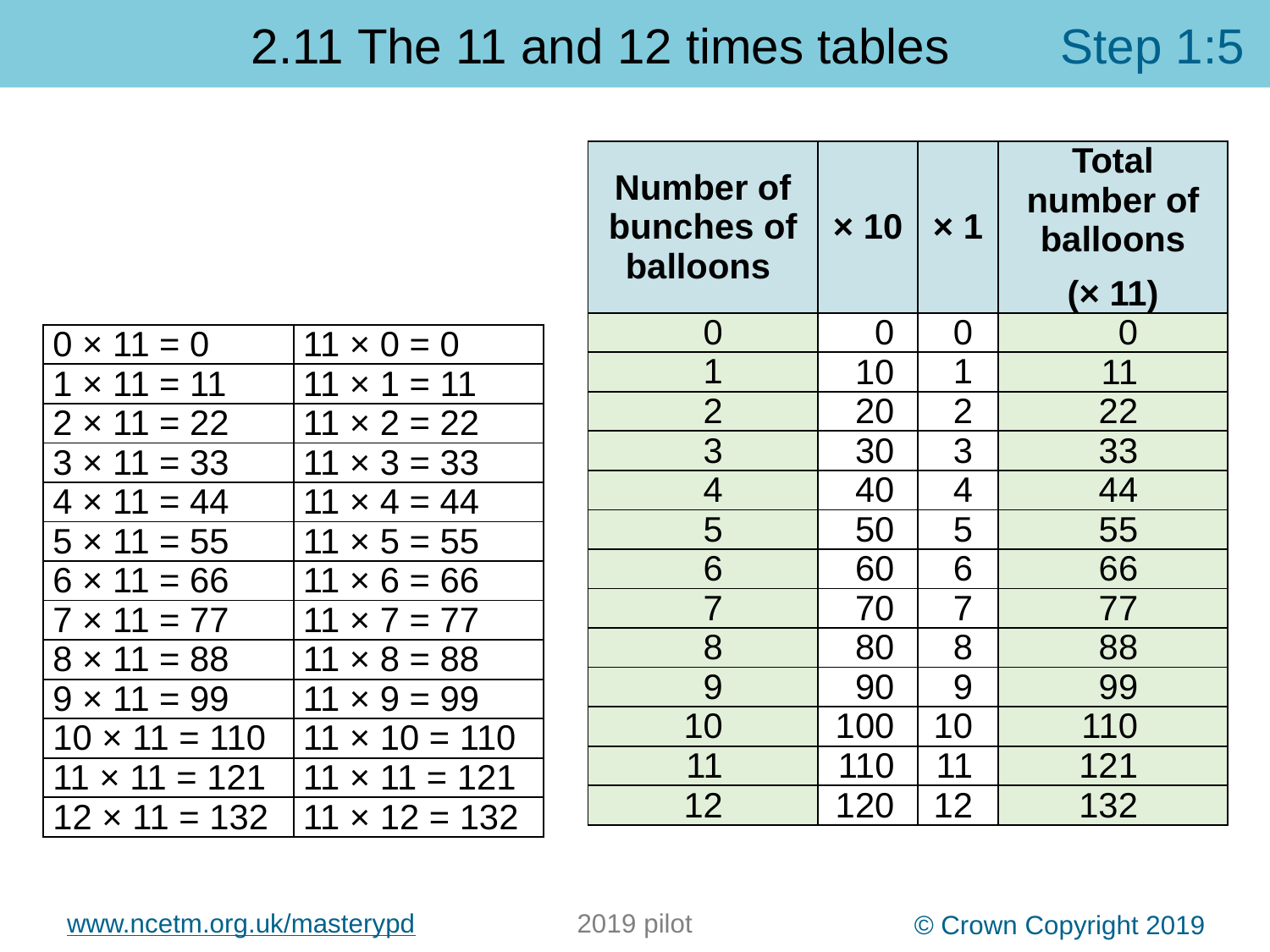

2.11 The 11 and 12 times tables	Step 1:5
| Number of bunches of balloons | × 10 | × 1 | Total number of balloons (× 11) |
| --- | --- | --- | --- |
| 0 | 0 | 0 | 0 |
| 1 | 10 | 1 | 11 |
| 2 | 20 | 2 | 22 |
| 3 | 30 | 3 | 33 |
| 4 | 40 | 4 | 44 |
| 5 | 50 | 5 | 55 |
| 6 | 60 | 6 | 66 |
| 7 | 70 | 7 | 77 |
| 8 | 80 | 8 | 88 |
| 9 | 90 | 9 | 99 |
| 10 | 100 | 10 | 110 |
| 11 | 110 | 11 | 121 |
| 12 | 120 | 12 | 132 |
| 0 × 11 = 0 | 11 × 0 = 0 |
| --- | --- |
| 1 × 11 = 11 | 11 × 1 = 11 |
| 2 × 11 = 22 | 11 × 2 = 22 |
| 3 × 11 = 33 | 11 × 3 = 33 |
| 4 × 11 = 44 | 11 × 4 = 44 |
| 5 × 11 = 55 | 11 × 5 = 55 |
| 6 × 11 = 66 | 11 × 6 = 66 |
| 7 × 11 = 77 | 11 × 7 = 77 |
| 8 × 11 = 88 | 11 × 8 = 88 |
| 9 × 11 = 99 | 11 × 9 = 99 |
| 10 × 11 = 110 | 11 × 10 = 110 |
| 11 × 11 = 121 | 11 × 11 = 121 |
| 12 × 11 = 132 | 11 × 12 = 132 |